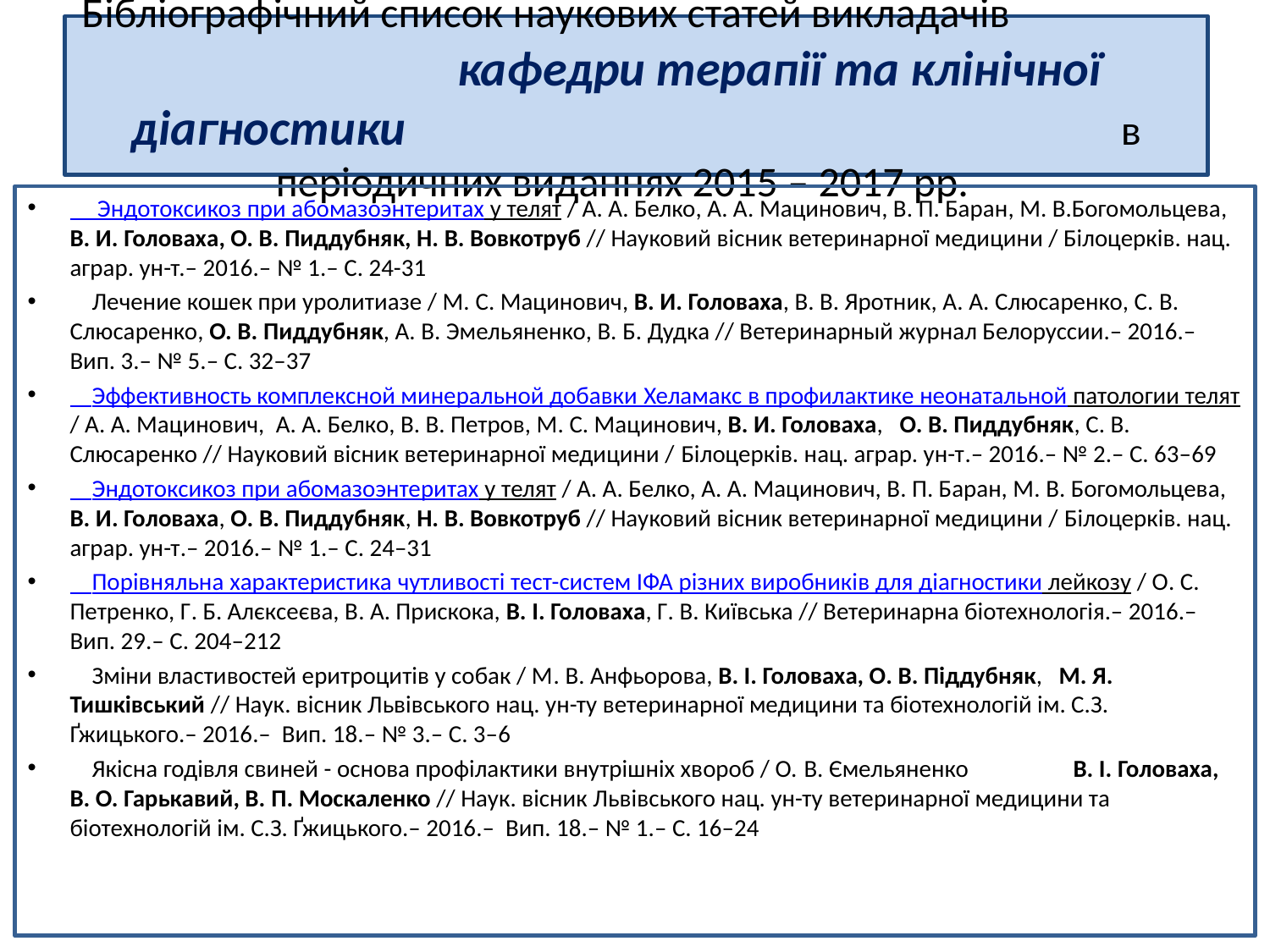

# Бібліографічний список наукових статей викладачів                                                  кафедри терапії та клінічної діагностики                                                                           в періодичних виданнях 2015 – 2017 рр.
     Эндотоксикоз при абомазоэнтеритах у телят / А. А. Белко, А. А. Мацинович, В. П. Баран, М. В.Богомольцева, В. И. Головаха, О. В. Пиддубняк, Н. В. Вовкотруб // Науковий вісник ветеринарної медицини / Білоцерків. нац. аграр. ун-т.– 2016.– № 1.– С. 24-31
    Лечение кошек при уролитиазе / М. С. Мацинович, В. И. Головаха, В. В. Яротник, А. А. Слюсаренко, С. В. Слюсаренко, О. В. Пиддубняк, А. В. Эмельяненко, В. Б. Дудка // Ветеринарный журнал Белоруссии.– 2016.– Вип. 3.– № 5.– С. 32–37
    Эффективность комплексной минеральной добавки Хеламакс в профилактике неонатальной патологии телят / А. А. Мацинович,  А. А. Белко, В. В. Петров, М. С. Мацинович, В. И. Головаха,   О. В. Пиддубняк, С. В. Слюсаренко // Науковий вісник ветеринарної медицини / Білоцерків. нац. аграр. ун-т.– 2016.– № 2.– С. 63–69
    Эндотоксикоз при абомазоэнтеритах у телят / А. А. Белко, А. А. Мацинович, В. П. Баран, М. В. Богомольцева, В. И. Головаха, О. В. Пиддубняк, Н. В. Вовкотруб // Науковий вісник ветеринарної медицини / Білоцерків. нац. аграр. ун-т.– 2016.– № 1.– С. 24–31
    Порівняльна характеристика чутливості тест-систем ІФА різних виробників для діагностики лейкозу / О. С. Петренко, Г. Б. Алєксеєва, В. А. Прискока, В. І. Головаха, Г. В. Київська // Ветеринарна біотехнологія.– 2016.– Вип. 29.– С. 204–212
    Зміни властивостей еритроцитів у собак / М. В. Анфьорова, В. І. Головаха, О. В. Піддубняк,   М. Я. Тишківський // Наук. вісник Львівського нац. ун-ту ветеринарної медицини та біотехнологій ім. С.З. Ґжицького.– 2016.–  Вип. 18.– № 3.– С. 3–6
    Якісна годівля свиней - основа профілактики внутрішніх хвороб / О. В. Ємельяненко                   В. І. Головаха, В. О. Гарькавий, В. П. Москаленко // Наук. вісник Львівського нац. ун-ту ветеринарної медицини та біотехнологій ім. С.З. Ґжицького.– 2016.–  Вип. 18.– № 1.– С. 16–24